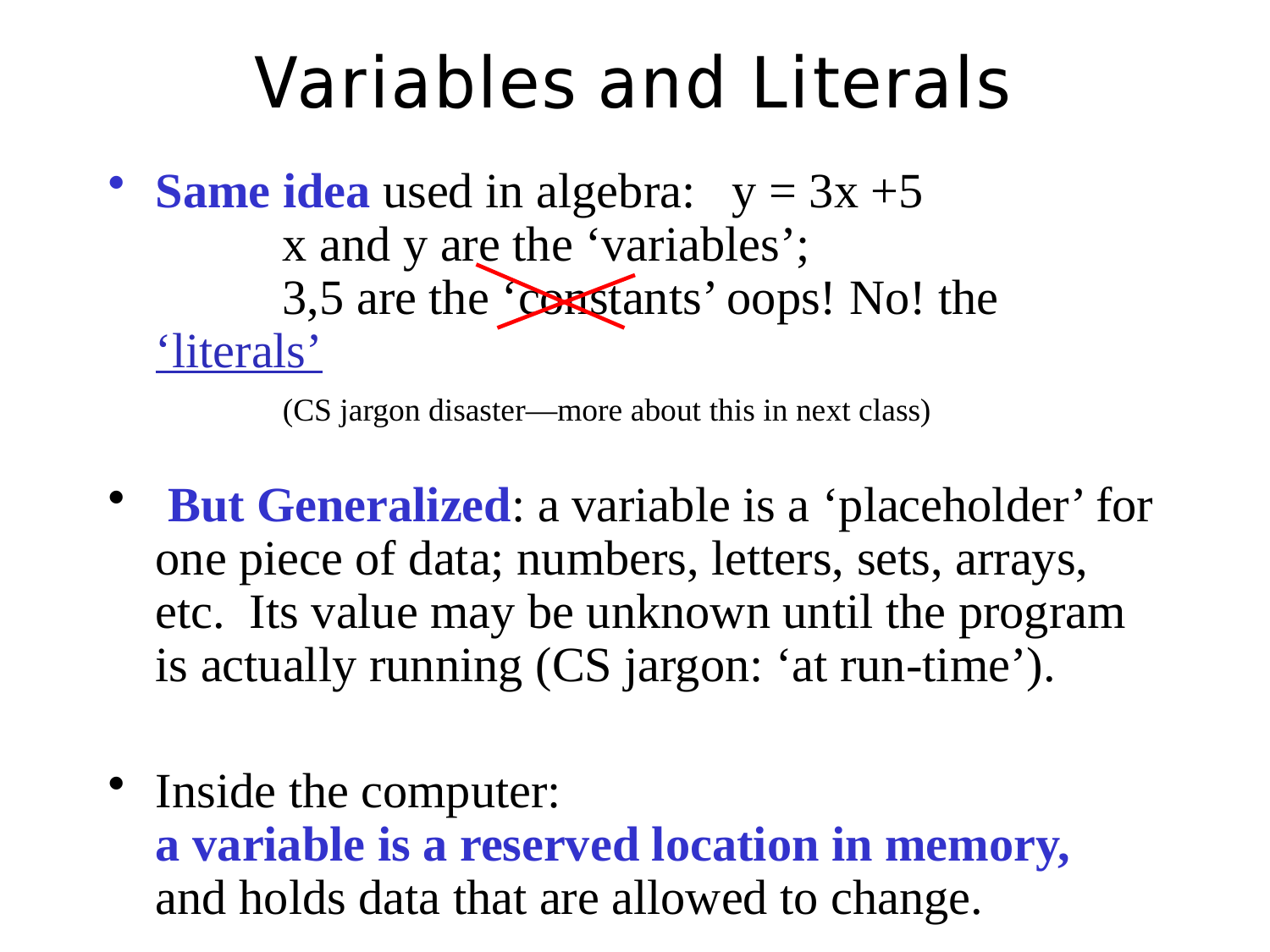

# Variables and Literals
Same idea used in algebra:   y = 3x +5
	x and y are the ‘variables’;
	3,5 are the ‘constants’ oops! No! the ‘literals’
	(CS jargon disaster—more about this in next class)
 But Generalized: a variable is a ‘placeholder’ for one piece of data; numbers, letters, sets, arrays, etc.  Its value may be unknown until the program is actually running (CS jargon: ‘at run-time’).

Inside the computer:
a variable is a reserved location in memory,
and holds data that are allowed to change.